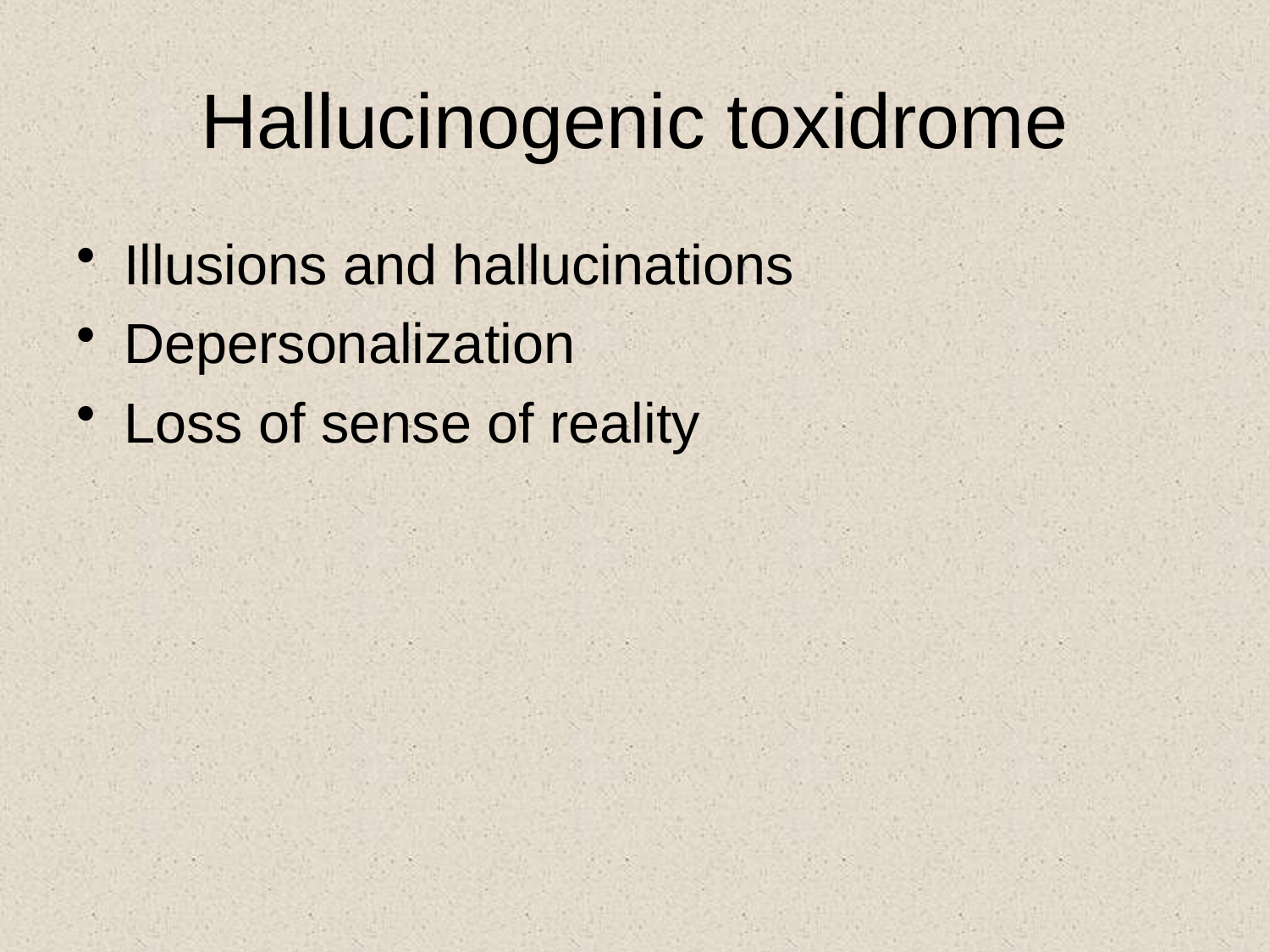

# Hallucinogenic toxidrome
Illusions and hallucinations
Depersonalization
Loss of sense of reality